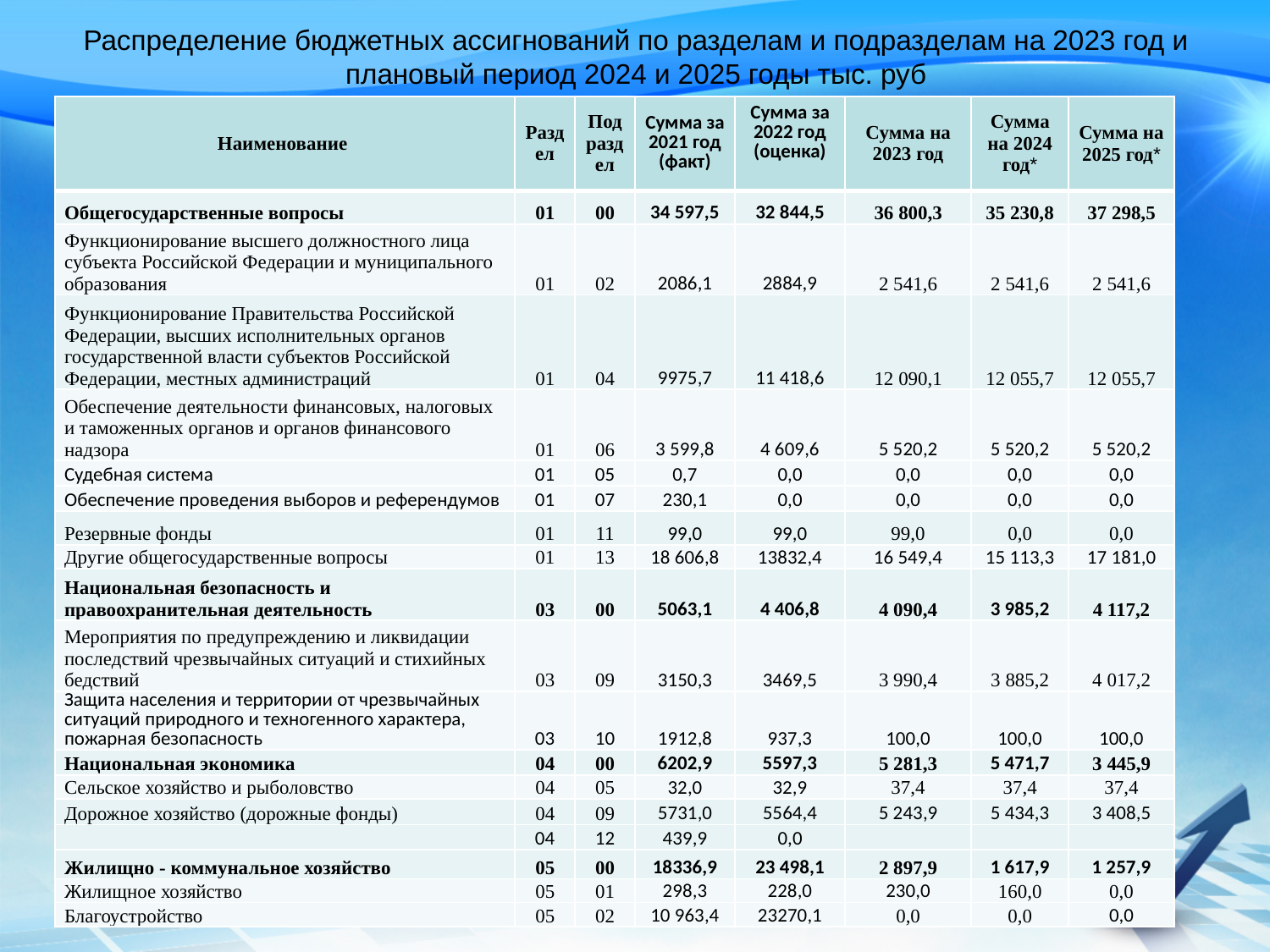

# Распределение бюджетных ассигнований по разделам и подразделам на 2023 год и плановый период 2024 и 2025 годы тыс. руб
| Наименование | Раздел | Подраздел | Сумма за 2021 год (факт) | Сумма за 2022 год (оценка) | Сумма на 2023 год | Сумма на 2024 год\* | Сумма на 2025 год\* |
| --- | --- | --- | --- | --- | --- | --- | --- |
| Общегосударственные вопросы | 01 | 00 | 34 597,5 | 32 844,5 | 36 800,3 | 35 230,8 | 37 298,5 |
| Функционирование высшего должностного лица субъекта Российской Федерации и муниципального образования | 01 | 02 | 2086,1 | 2884,9 | 2 541,6 | 2 541,6 | 2 541,6 |
| Функционирование Правительства Российской Федерации, высших исполнительных органов государственной власти субъектов Российской Федерации, местных администраций | 01 | 04 | 9975,7 | 11 418,6 | 12 090,1 | 12 055,7 | 12 055,7 |
| Обеспечение деятельности финансовых, налоговых и таможенных органов и органов финансового надзора | 01 | 06 | 3 599,8 | 4 609,6 | 5 520,2 | 5 520,2 | 5 520,2 |
| Судебная система | 01 | 05 | 0,7 | 0,0 | 0,0 | 0,0 | 0,0 |
| Обеспечение проведения выборов и референдумов | 01 | 07 | 230,1 | 0,0 | 0,0 | 0,0 | 0,0 |
| Резервные фонды | 01 | 11 | 99,0 | 99,0 | 99,0 | 0,0 | 0,0 |
| Другие общегосударственные вопросы | 01 | 13 | 18 606,8 | 13832,4 | 16 549,4 | 15 113,3 | 17 181,0 |
| Национальная безопасность и правоохранительная деятельность | 03 | 00 | 5063,1 | 4 406,8 | 4 090,4 | 3 985,2 | 4 117,2 |
| Мероприятия по предупреждению и ликвидации последствий чрезвычайных ситуаций и стихийных бедствий | 03 | 09 | 3150,3 | 3469,5 | 3 990,4 | 3 885,2 | 4 017,2 |
| Защита населения и территории от чрезвычайных ситуаций природного и техногенного характера, пожарная безопасность | 03 | 10 | 1912,8 | 937,3 | 100,0 | 100,0 | 100,0 |
| Национальная экономика | 04 | 00 | 6202,9 | 5597,3 | 5 281,3 | 5 471,7 | 3 445,9 |
| Сельское хозяйство и рыболовство | 04 | 05 | 32,0 | 32,9 | 37,4 | 37,4 | 37,4 |
| Дорожное хозяйство (дорожные фонды) | 04 | 09 | 5731,0 | 5564,4 | 5 243,9 | 5 434,3 | 3 408,5 |
|  | 04 | 12 | 439,9 | 0,0 |  |  |  |
| Жилищно - коммунальное хозяйство | 05 | 00 | 18336,9 | 23 498,1 | 2 897,9 | 1 617,9 | 1 257,9 |
| Жилищное хозяйство | 05 | 01 | 298,3 | 228,0 | 230,0 | 160,0 | 0,0 |
| Благоустройство | 05 | 02 | 10 963,4 | 23270,1 | 0,0 | 0,0 | 0,0 |